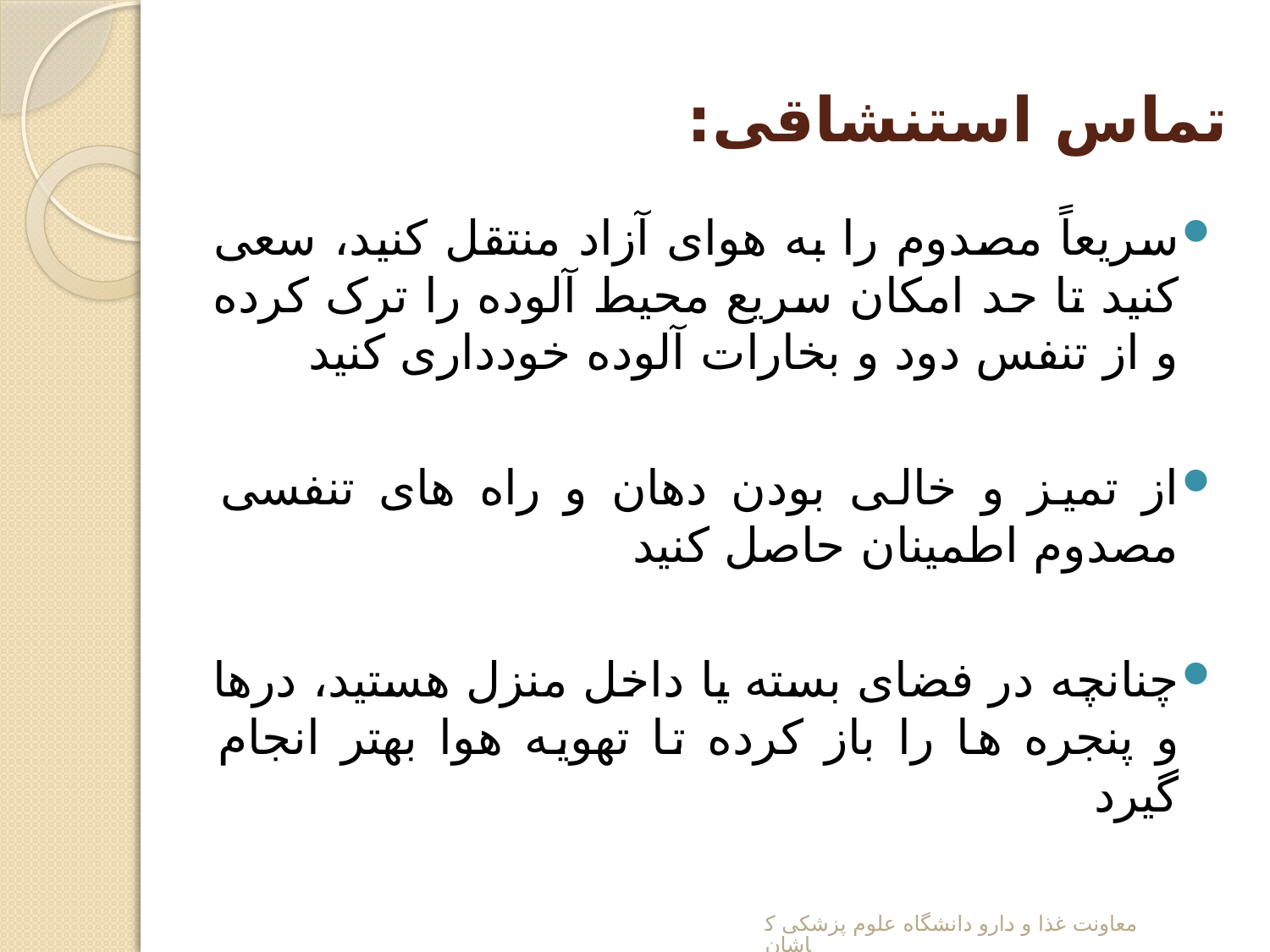

# تماس استنشاقی:
سریعاً مصدوم را به هوای آزاد منتقل کنید، سعی کنید تا حد امکان سریع محیط آلوده را ترک کرده و از تنفس دود و بخارات آلوده خودداری کنید

از تمیز و خالی بودن دهان و راه های تنفسی مصدوم اطمینان حاصل کنید

چنانچه در فضای بسته یا داخل منزل هستید، درها و پنجره ها را باز کرده تا تهویه هوا بهتر انجام گیرد
معاونت غذا و دارو دانشگاه علوم پزشکی کاشان